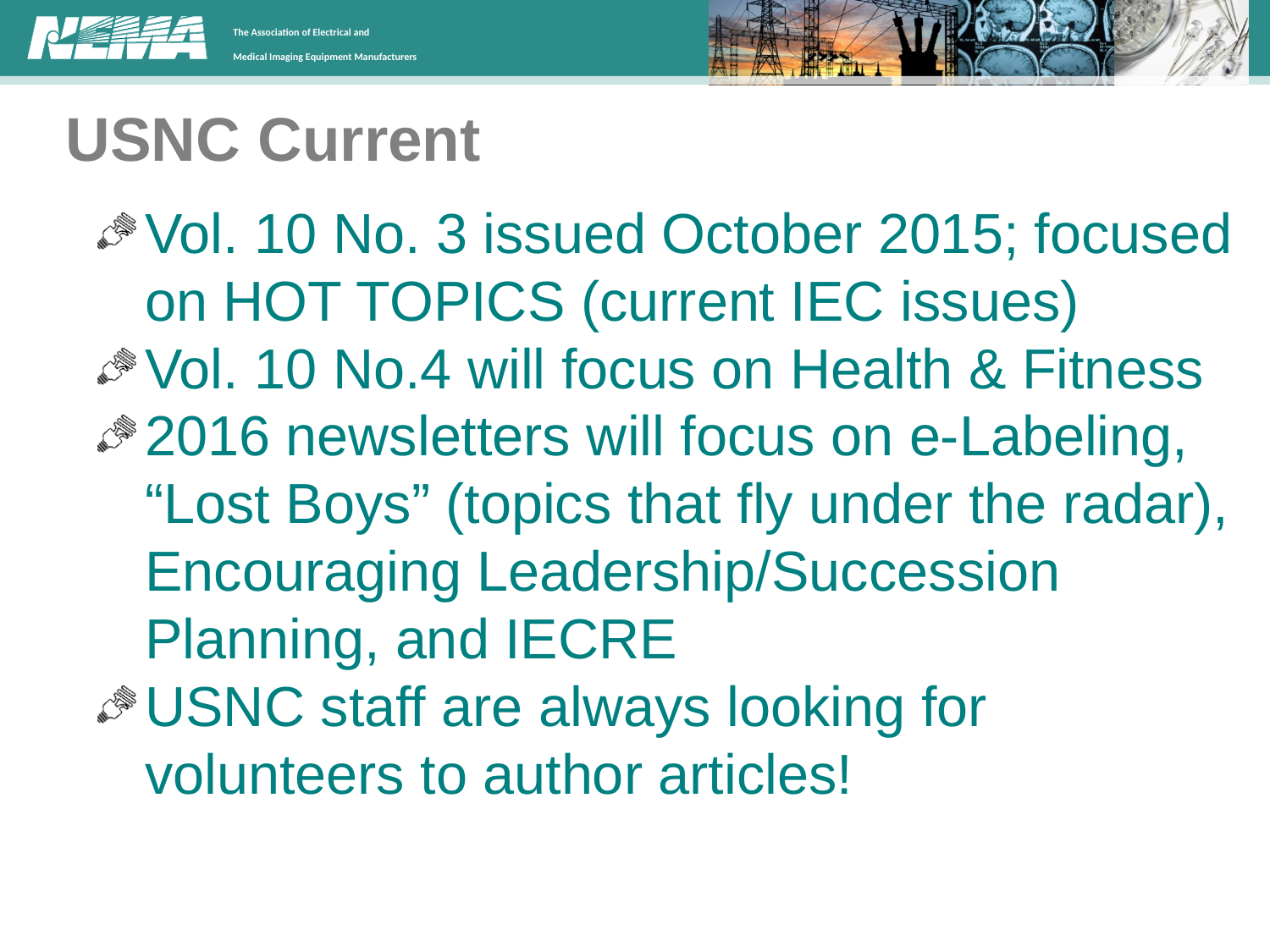

# USNC Current
Vol. 10 No. 3 issued October 2015; focused on HOT TOPICS (current IEC issues)
Vol. 10 No.4 will focus on Health & Fitness
2016 newsletters will focus on e-Labeling, “Lost Boys” (topics that fly under the radar), Encouraging Leadership/Succession Planning, and IECRE
USNC staff are always looking for volunteers to author articles!